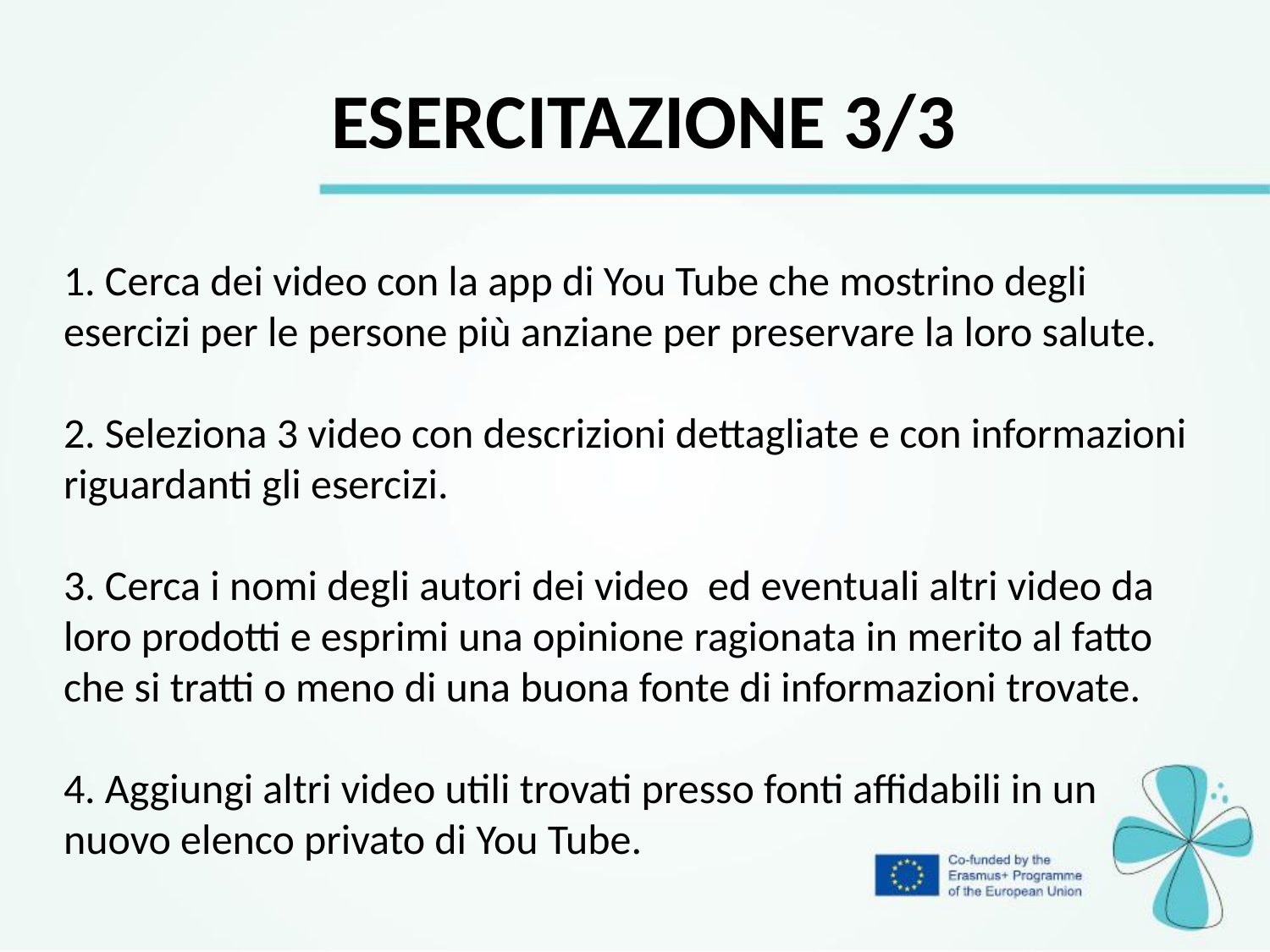

ESERCITAZIONE 3/3

1. Cerca dei video con la app di You Tube che mostrino degli esercizi per le persone più anziane per preservare la loro salute.

2. Seleziona 3 video con descrizioni dettagliate e con informazioni riguardanti gli esercizi.

3. Cerca i nomi degli autori dei video  ed eventuali altri video da loro prodotti e esprimi una opinione ragionata in merito al fatto che si tratti o meno di una buona fonte di informazioni trovate.

4. Aggiungi altri video utili trovati presso fonti affidabili in un nuovo elenco privato di You Tube.